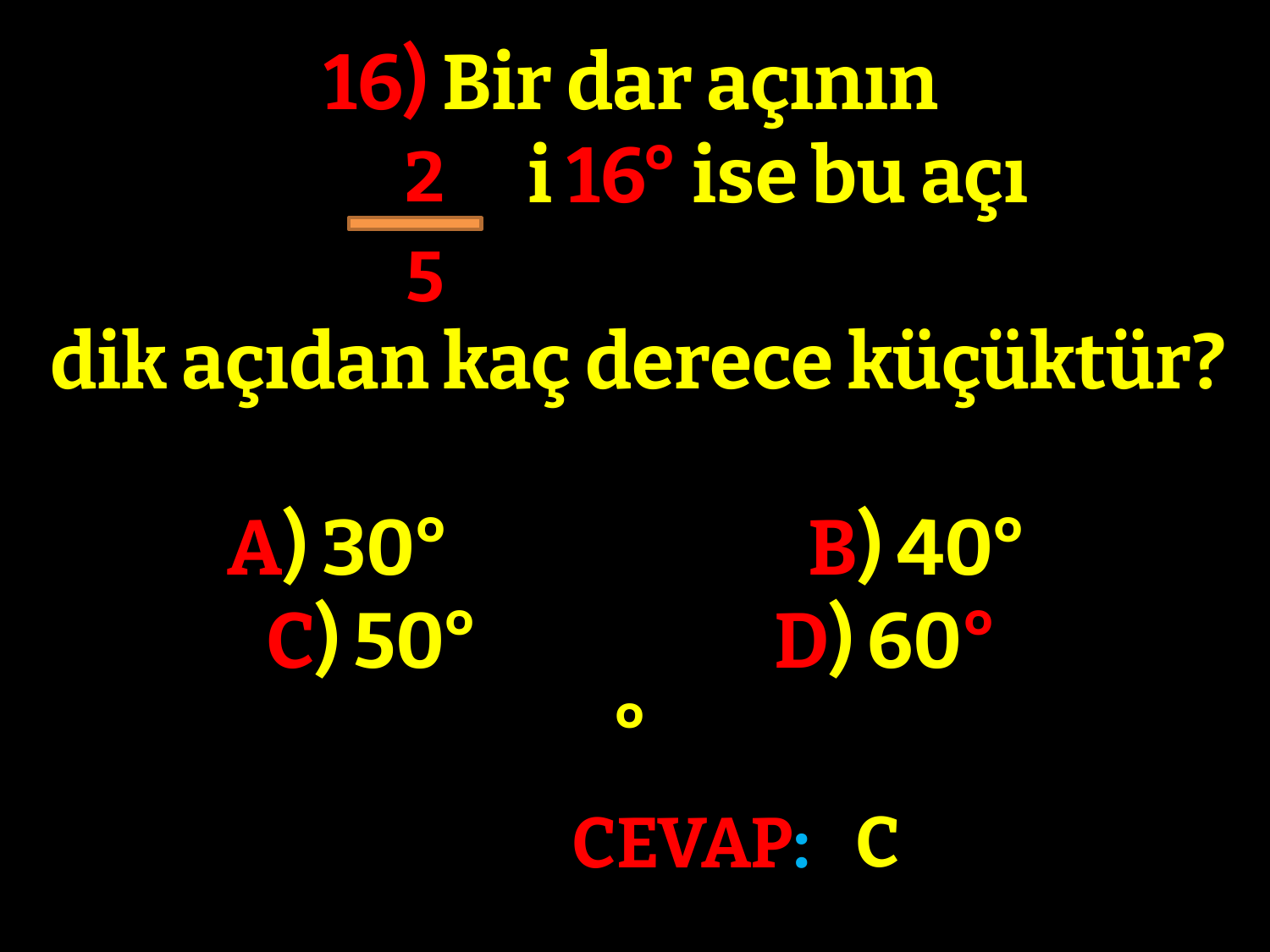

16) Bir dar açının
                     i 16° ise bu açı

 dik açıdan kaç derece küçüktür?

             A) 30°			B) 40°		   C) 50°			D) 60°
°
2

5
#
C
CEVAP: